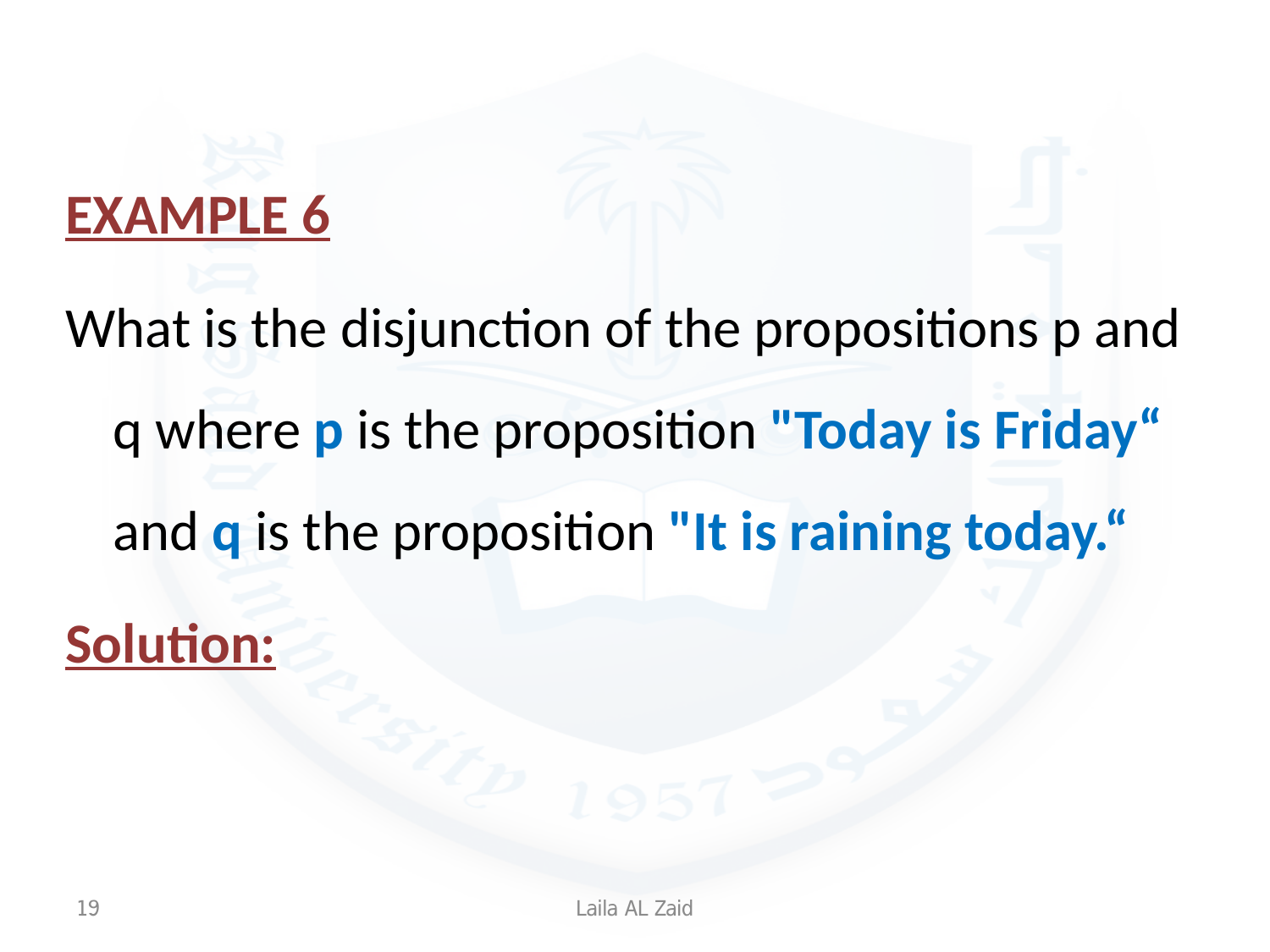

EXAMPLE 6
What is the disjunction of the propositions p and q where p is the proposition "Today is Friday“ and q is the proposition "It is raining today.“
Solution:
19
Laila AL Zaid